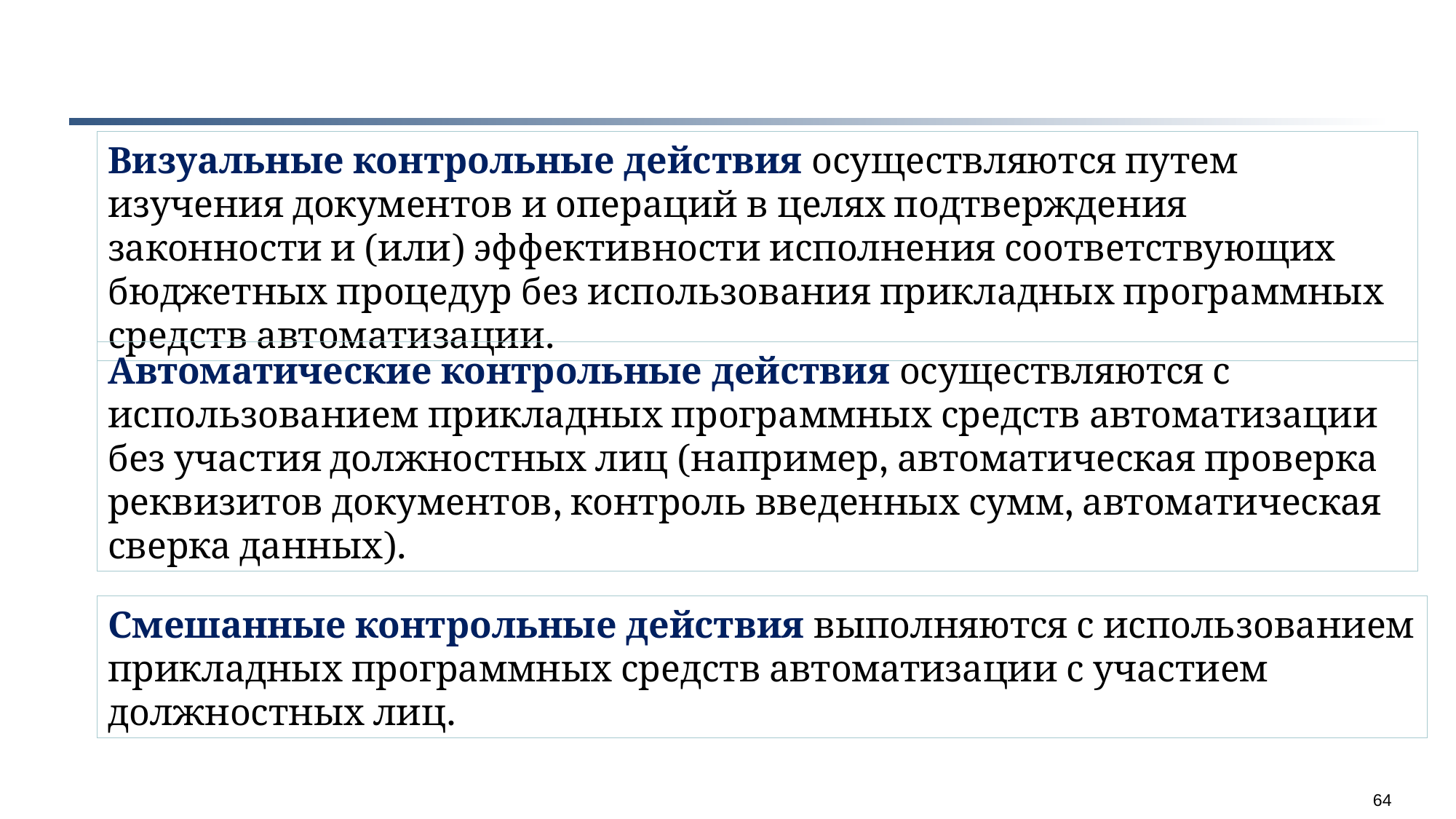

Визуальные контрольные действия осуществляются путем изучения документов и операций в целях подтверждения законности и (или) эффективности исполнения соответствующих бюджетных процедур без использования прикладных программных средств автоматизации.
Автоматические контрольные действия осуществляются с использованием прикладных программных средств автоматизации без участия должностных лиц (например, автоматическая проверка реквизитов документов, контроль введенных сумм, автоматическая сверка данных).
Смешанные контрольные действия выполняются с использованием прикладных программных средств автоматизации с участием должностных лиц.